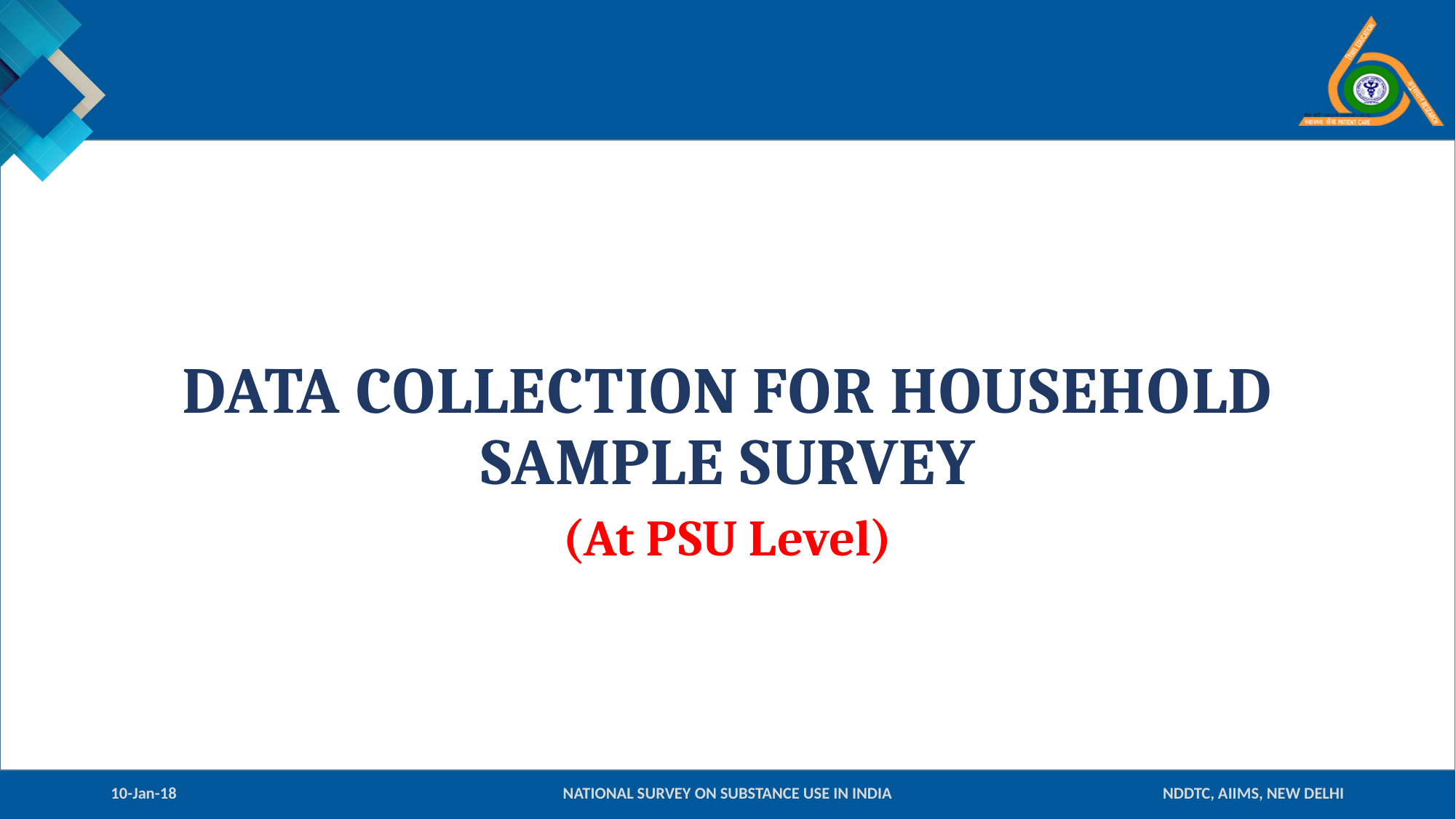

#

DATA COLLECTION FOR HOUSEHOLD SAMPLE SURVEY
(At PSU Level)
10-Jan-18
NATIONAL SURVEY ON SUBSTANCE USE IN INDIA
NDDTC, AIIMS, NEW DELHI